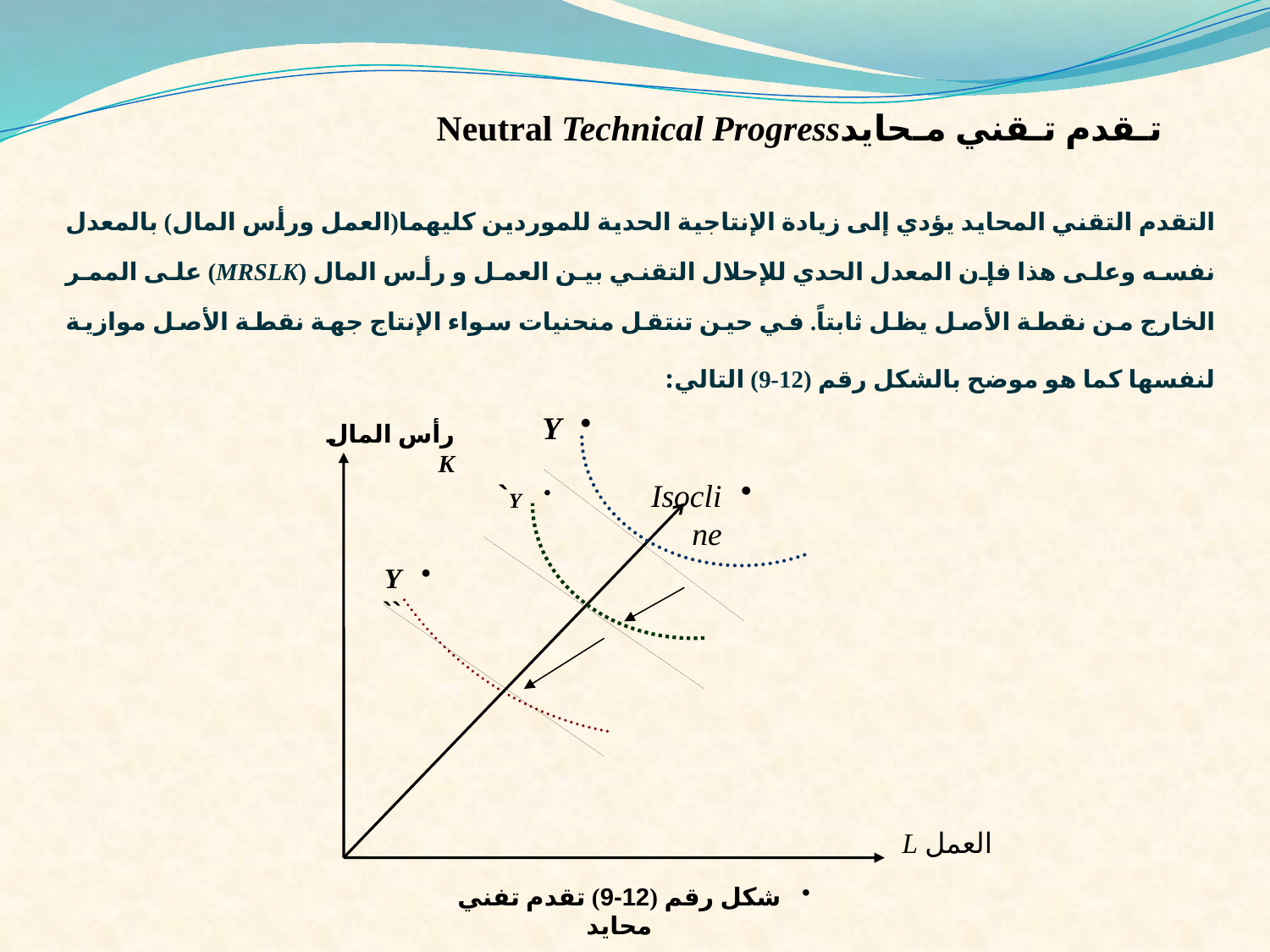

تـقدم تـقني مـحايدNeutral Technical Progress
التقدم التقني المحايد يؤدي إلى زيادة الإنتاجية الحدية للموردين كليهما(العمل ورأس المال) بالمعدل نفسه وعلى هذا فإن المعدل الحدي للإحلال التقني بين العمل و رأس المال (MRSLK) على الممر الخارج من نقطة الأصل يظل ثابتاً. في حين تنتقل منحنيات سواء الإنتاج جهة نقطة الأصل موازية لنفسها كما هو موضح بالشكل رقم (12-9) التالي:
Y
رأس المال K

Isocline
Y`

Y``

العمل L

شكل رقم (12-9) تقدم تفني محايد